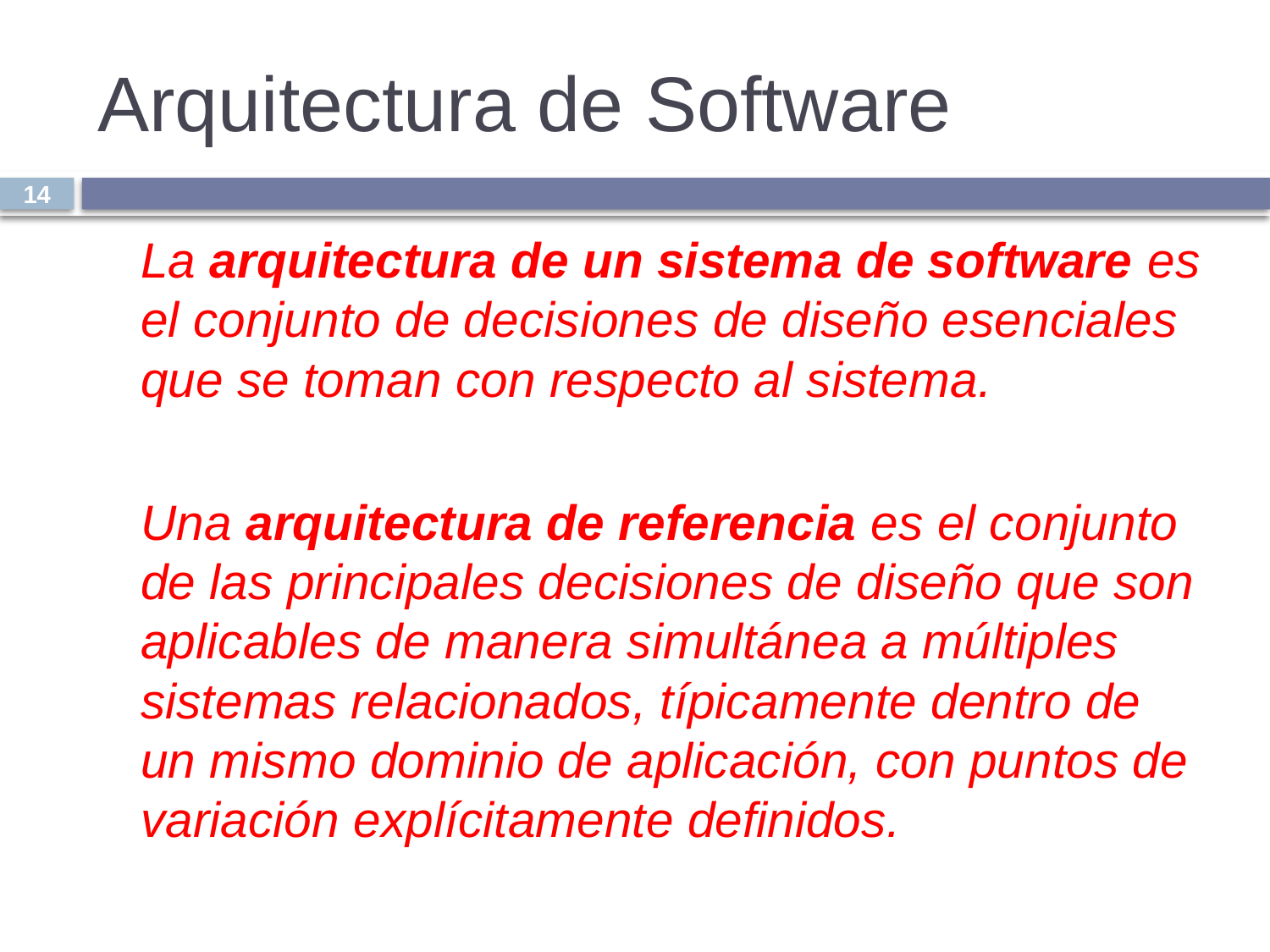

# Arquitectura de Software
14
La arquitectura de un sistema de software es el conjunto de decisiones de diseño esenciales que se toman con respecto al sistema.

Una arquitectura de referencia es el conjunto de las principales decisiones de diseño que son aplicables de manera simultánea a múltiples sistemas relacionados, típicamente dentro de un mismo dominio de aplicación, con puntos de variación explícitamente definidos.